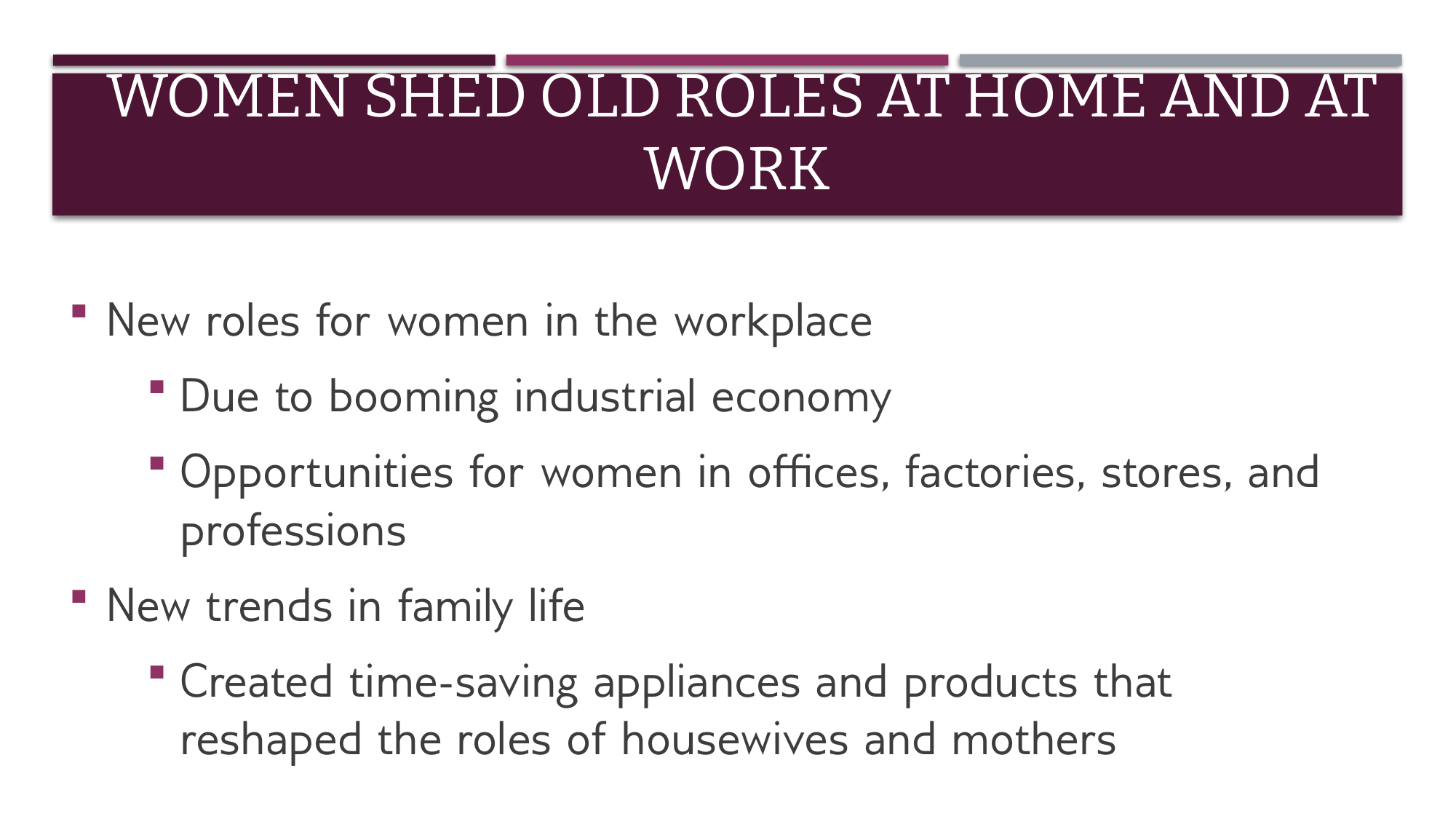

# Women Shed Old Roles at Home and at Work
New roles for women in the workplace
Due to booming industrial economy
Opportunities for women in offices, factories, stores, and professions
New trends in family life
Created time-saving appliances and products that reshaped the roles of housewives and mothers